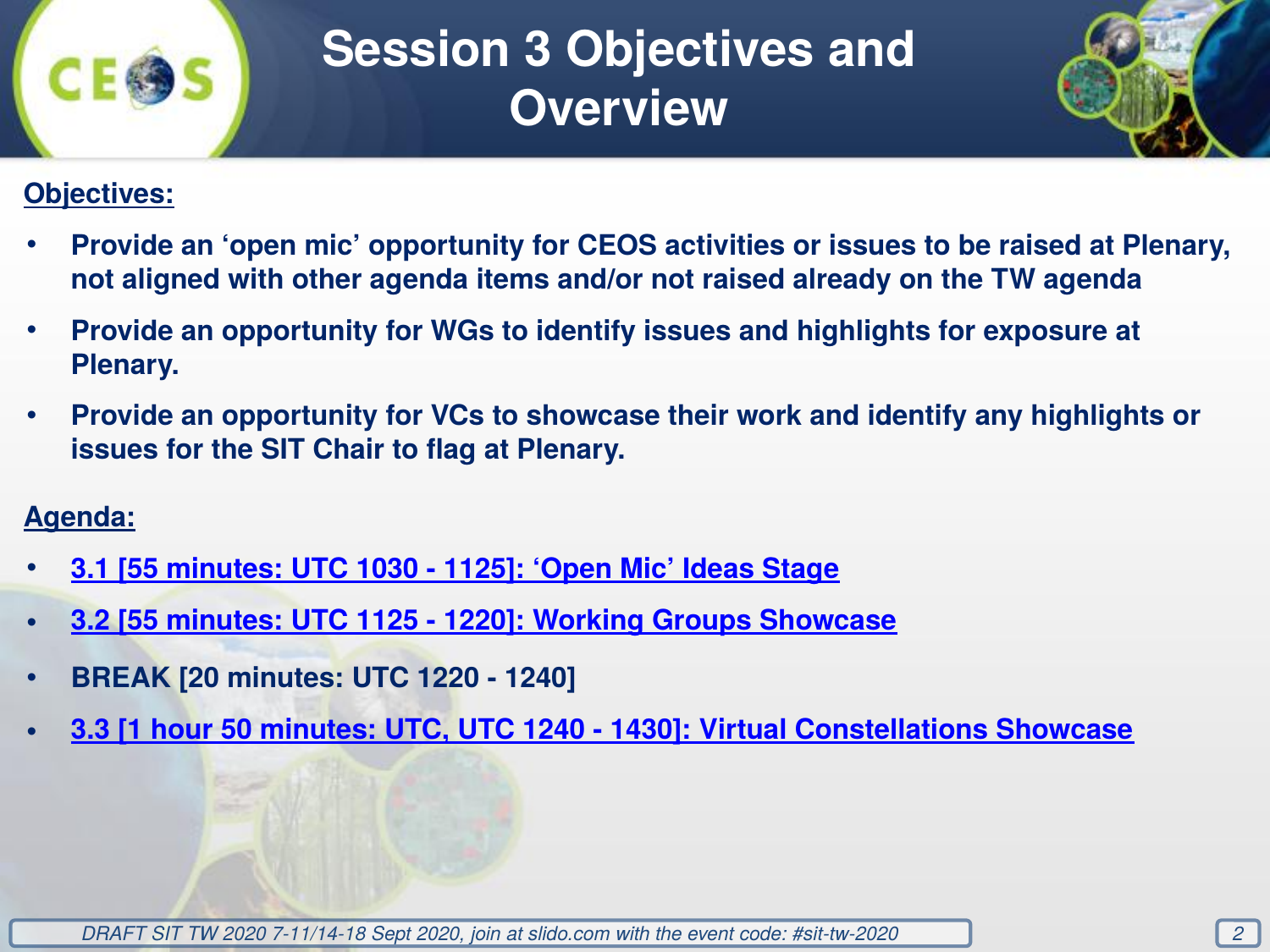

Session 3 Objectives and Overview
Objectives:
Provide an ‘open mic’ opportunity for CEOS activities or issues to be raised at Plenary, not aligned with other agenda items and/or not raised already on the TW agenda
Provide an opportunity for WGs to identify issues and highlights for exposure at Plenary.
Provide an opportunity for VCs to showcase their work and identify any highlights or issues for the SIT Chair to flag at Plenary.

Agenda:
3.1 [55 minutes: UTC 1030 - 1125]: ‘Open Mic’ Ideas Stage
3.2 [55 minutes: UTC 1125 - 1220]: Working Groups Showcase
BREAK [20 minutes: UTC 1220 - 1240]
3.3 [1 hour 50 minutes: UTC, UTC 1240 - 1430]: Virtual Constellations Showcase

2